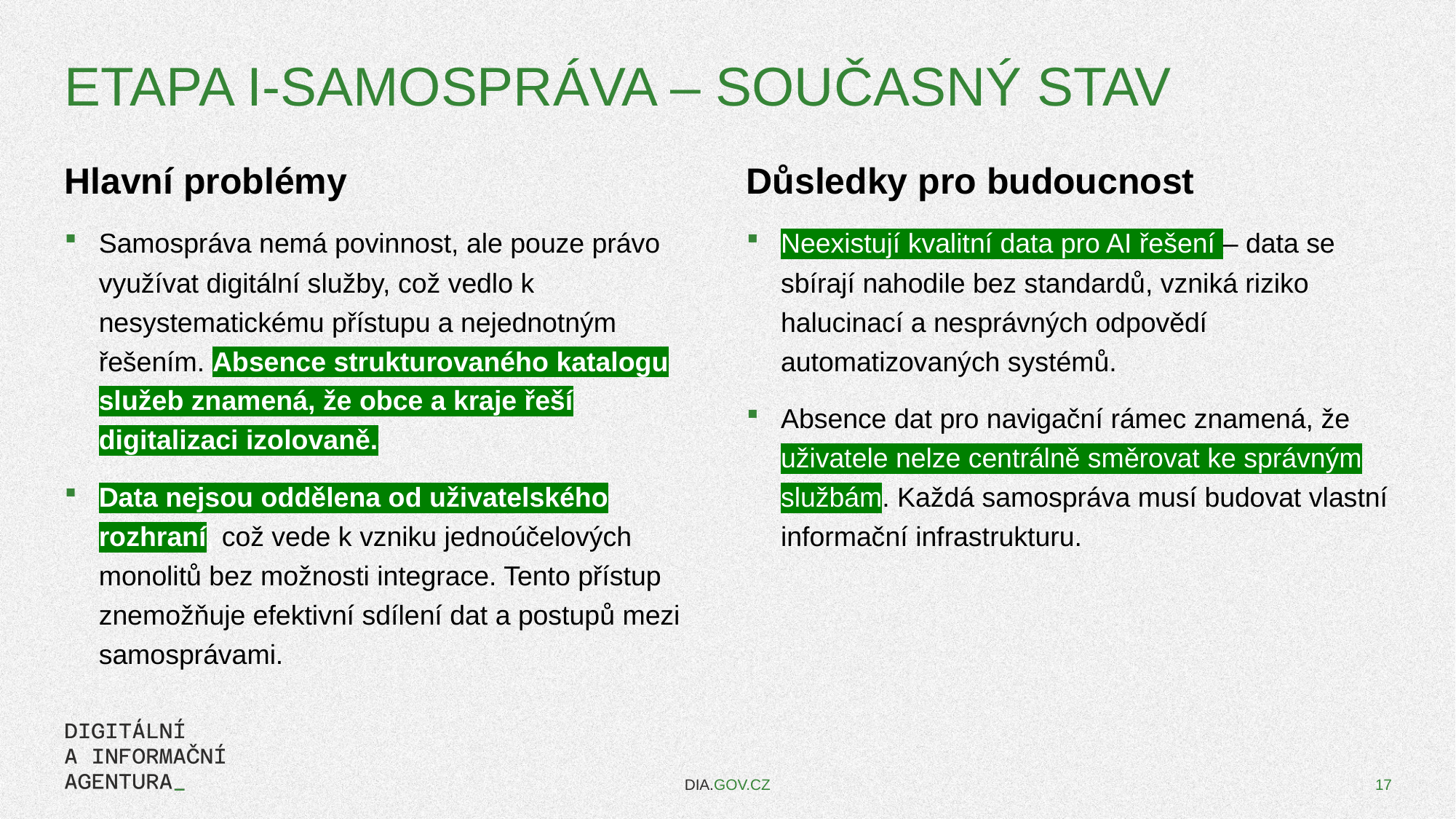

# ETAPA I-Samospráva – současný stav
Důsledky pro budoucnost
Neexistují kvalitní data pro AI řešení – data se sbírají nahodile bez standardů, vzniká riziko halucinací a nesprávných odpovědí automatizovaných systémů.
Absence dat pro navigační rámec znamená, že uživatele nelze centrálně směrovat ke správným službám. Každá samospráva musí budovat vlastní informační infrastrukturu.
Hlavní problémy
Samospráva nemá povinnost, ale pouze právo využívat digitální služby, což vedlo k nesystematickému přístupu a nejednotným řešením. Absence strukturovaného katalogu služeb znamená, že obce a kraje řeší digitalizaci izolovaně.
Data nejsou oddělena od uživatelského rozhraní, což vede k vzniku jednoúčelových monolitů bez možnosti integrace. Tento přístup znemožňuje efektivní sdílení dat a postupů mezi samosprávami.
DIA.GOV.CZ
17